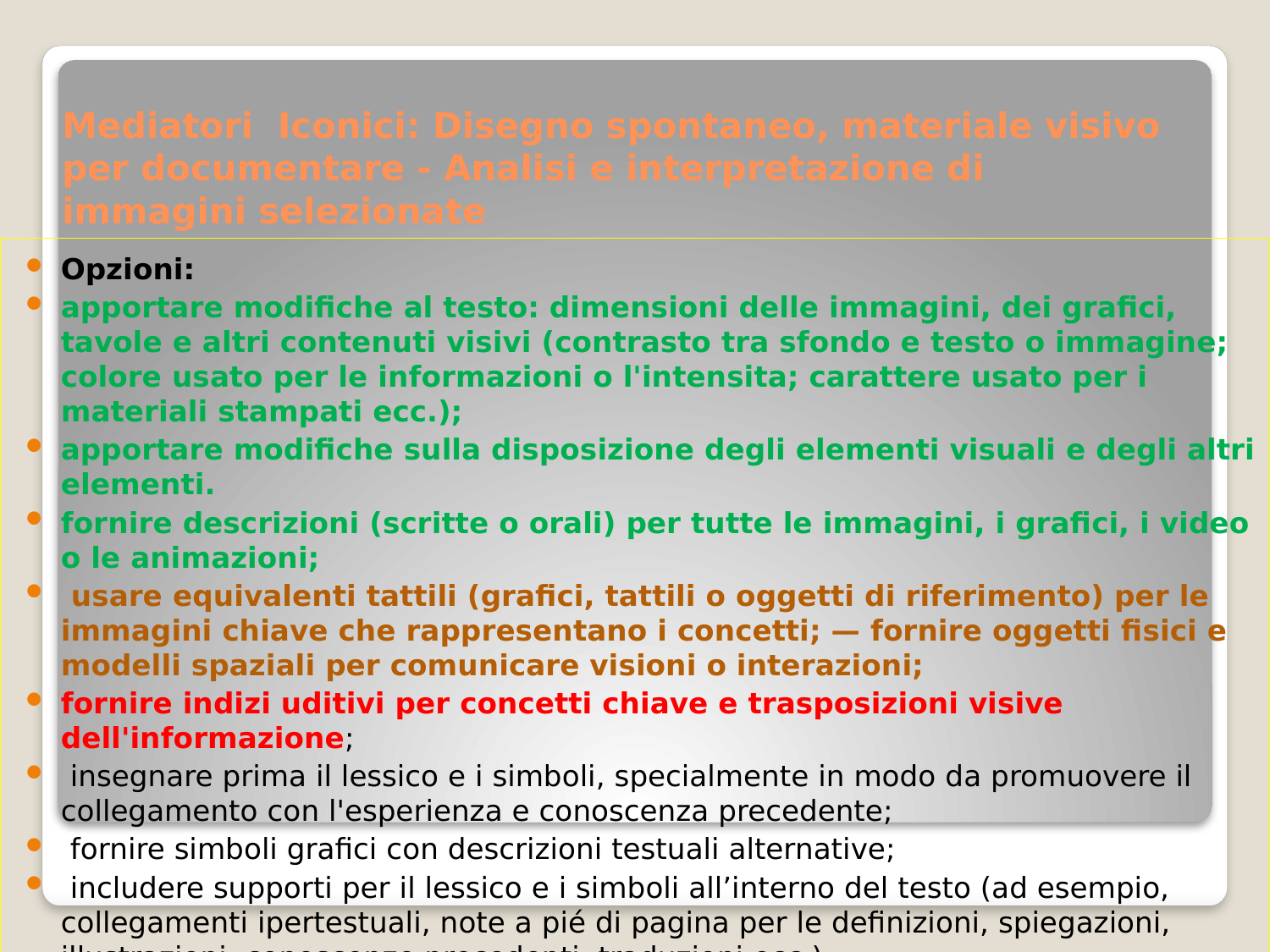

# Mediatori  Iconici: Disegno spontaneo, materiale visivo per documentare - Analisi e interpretazione di immagini selezionate
Opzioni:
apportare modifiche al testo: dimensioni delle immagini, dei grafici, tavole e altri contenuti visivi (contrasto tra sfondo e testo o immagine; colore usato per le informazioni o l'intensita; carattere usato per i materiali stampati ecc.);
apportare modifiche sulla disposizione degli elementi visuali e degli altri elementi.
fornire descrizioni (scritte o orali) per tutte le immagini, i grafici, i video o le animazioni;
 usare equivalenti tattili (grafici, tattili o oggetti di riferimento) per le immagini chiave che rappresentano i concetti; — fornire oggetti fisici e modelli spaziali per comunicare visioni o interazioni;
fornire indizi uditivi per concetti chiave e trasposizioni visive dell'informazione;
 insegnare prima il lessico e i simboli, specialmente in modo da promuovere il collegamento con l'esperienza e conoscenza precedente;
 fornire simboli grafici con descrizioni testuali alternative;
 includere supporti per il lessico e i simboli all’interno del testo (ad esempio, collegamenti ipertestuali, note a pié di pagina per le definizioni, spiegazioni, illustrazioni, conoscenze precedenti, traduzioni ecc.);